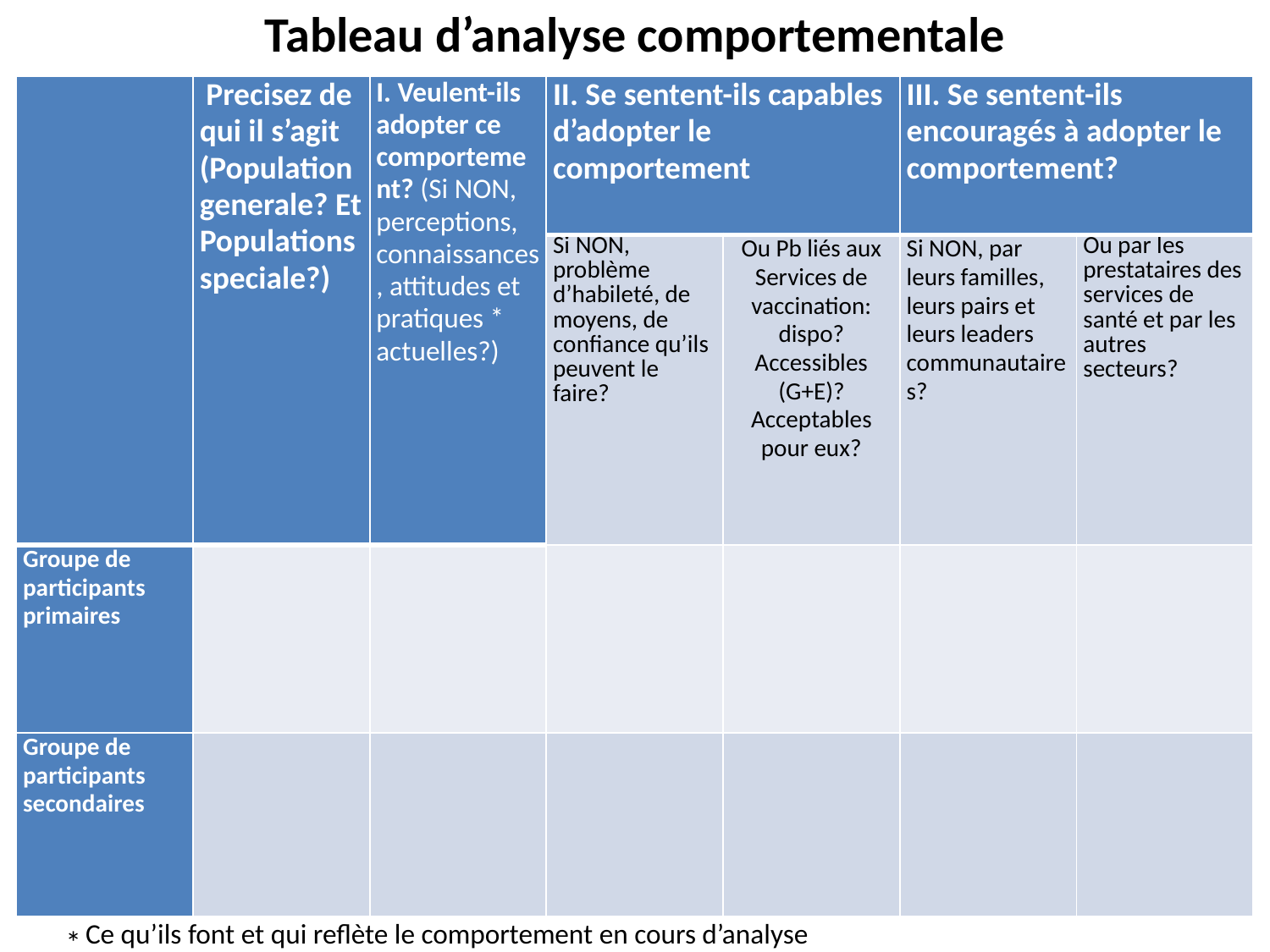

# Tableau d’analyse comportementale
|  | Precisez de qui il s’agit (Population generale? Et Populations speciale?) | I. Veulent-ils adopter ce comportement? (Si NON, perceptions, connaissances, attitudes et pratiques \* actuelles?) | II. Se sentent-ils capables d’adopter le comportement |  | III. Se sentent-ils encouragés à adopter le comportement? |  |
| --- | --- | --- | --- | --- | --- | --- |
|  |  |  | Si NON, problème d’habileté, de moyens, de confiance qu’ils peuvent le faire? | Ou Pb liés aux Services de vaccination: dispo? Accessibles (G+E)? Acceptables pour eux? | Si NON, par leurs familles, leurs pairs et leurs leaders communautaires? | Ou par les prestataires des services de santé et par les autres secteurs? |
| Groupe de participants primaires |  |  |  |  |  |  |
| Groupe de participants secondaires |  |  |  |  |  |  |
Ce qu’ils font et qui reflète le comportement en cours d’analyse
*